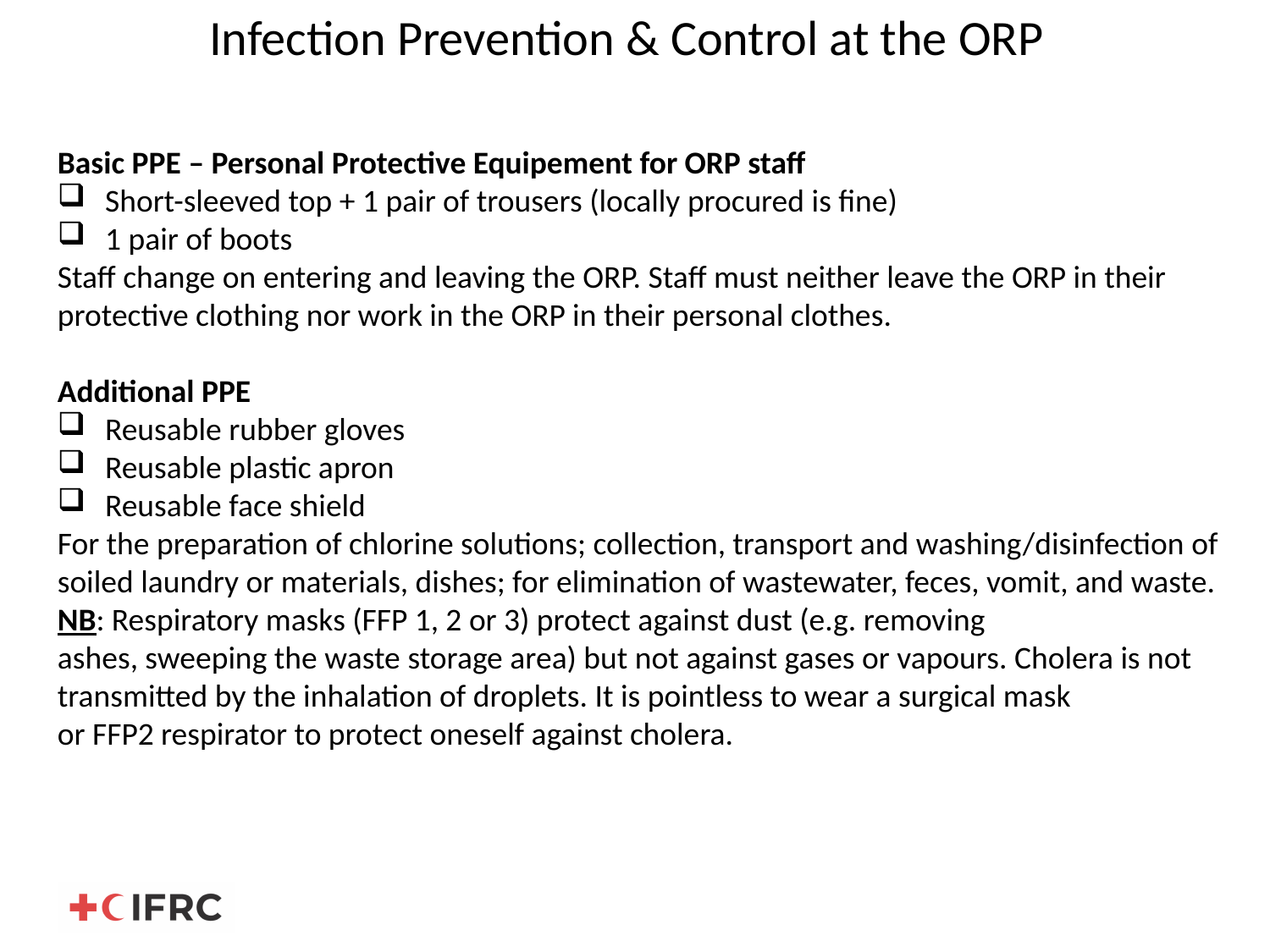

# Infection Prevention & Control at the ORP
Basic PPE – Personal Protective Equipement for ORP staff
Short-sleeved top + 1 pair of trousers (locally procured is fine)
1 pair of boots
Staff change on entering and leaving the ORP. Staff must neither leave the ORP in their protective clothing nor work in the ORP in their personal clothes.

Additional PPE
Reusable rubber gloves
Reusable plastic apron
Reusable face shield
For the preparation of chlorine solutions; collection, transport and washing/disinfection of soiled laundry or materials, dishes; for elimination of wastewater, feces, vomit, and waste.
NB: Respiratory masks (FFP 1, 2 or 3) protect against dust (e.g. removing
ashes, sweeping the waste storage area) but not against gases or vapours. Cholera is not transmitted by the inhalation of droplets. It is pointless to wear a surgical mask
or FFP2 respirator to protect oneself against cholera.